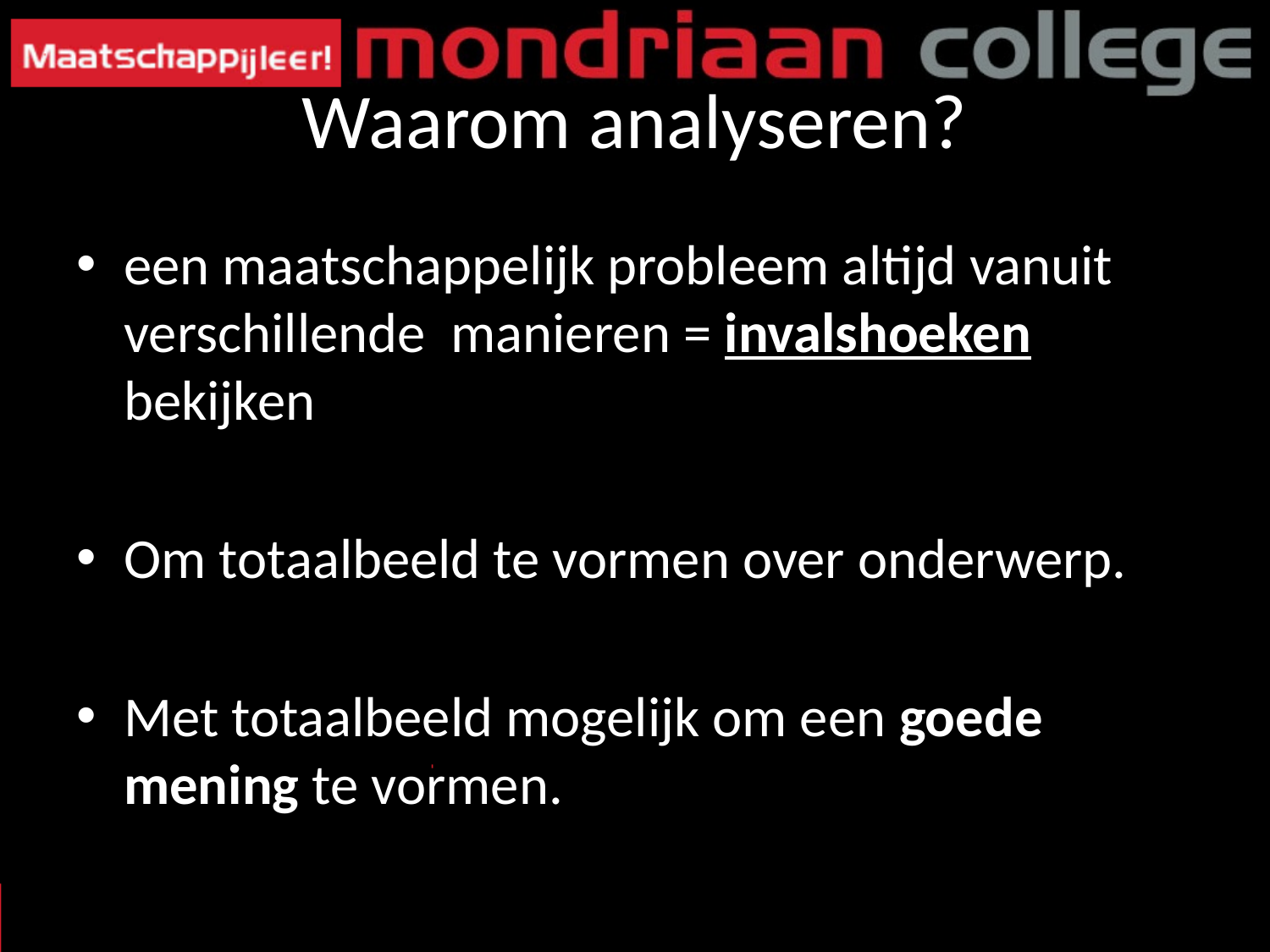

# Waarom analyseren?
een maatschappelijk probleem altijd vanuit verschillende  manieren = invalshoeken  bekijken

Om totaalbeeld te vormen over onderwerp.

Met totaalbeeld mogelijk om een goede mening te vormen.